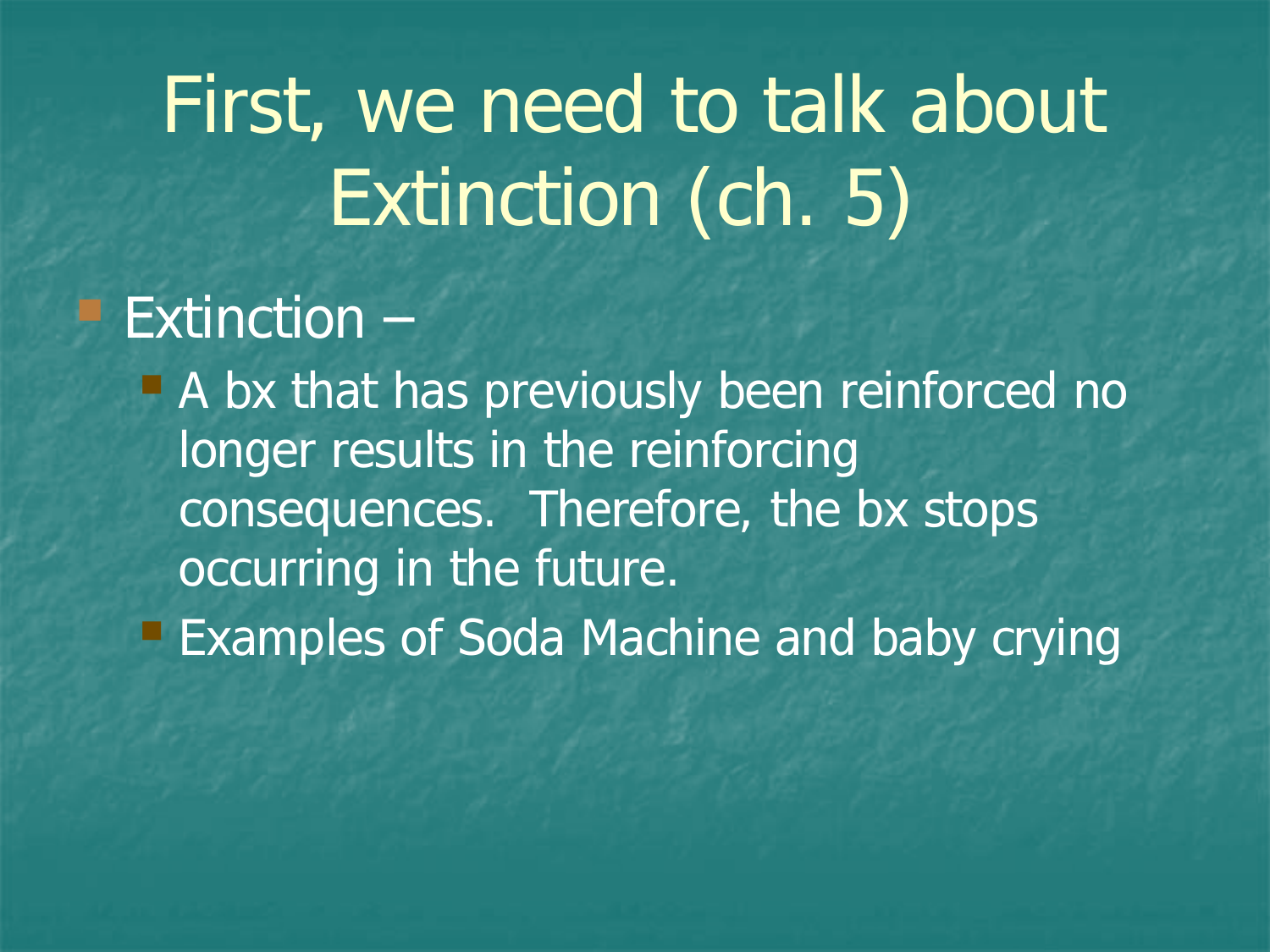

# First, we need to talk about Extinction (ch. 5)
Extinction –
A bx that has previously been reinforced no longer results in the reinforcing consequences.  Therefore, the bx stops occurring in the future.
Examples of Soda Machine and baby crying